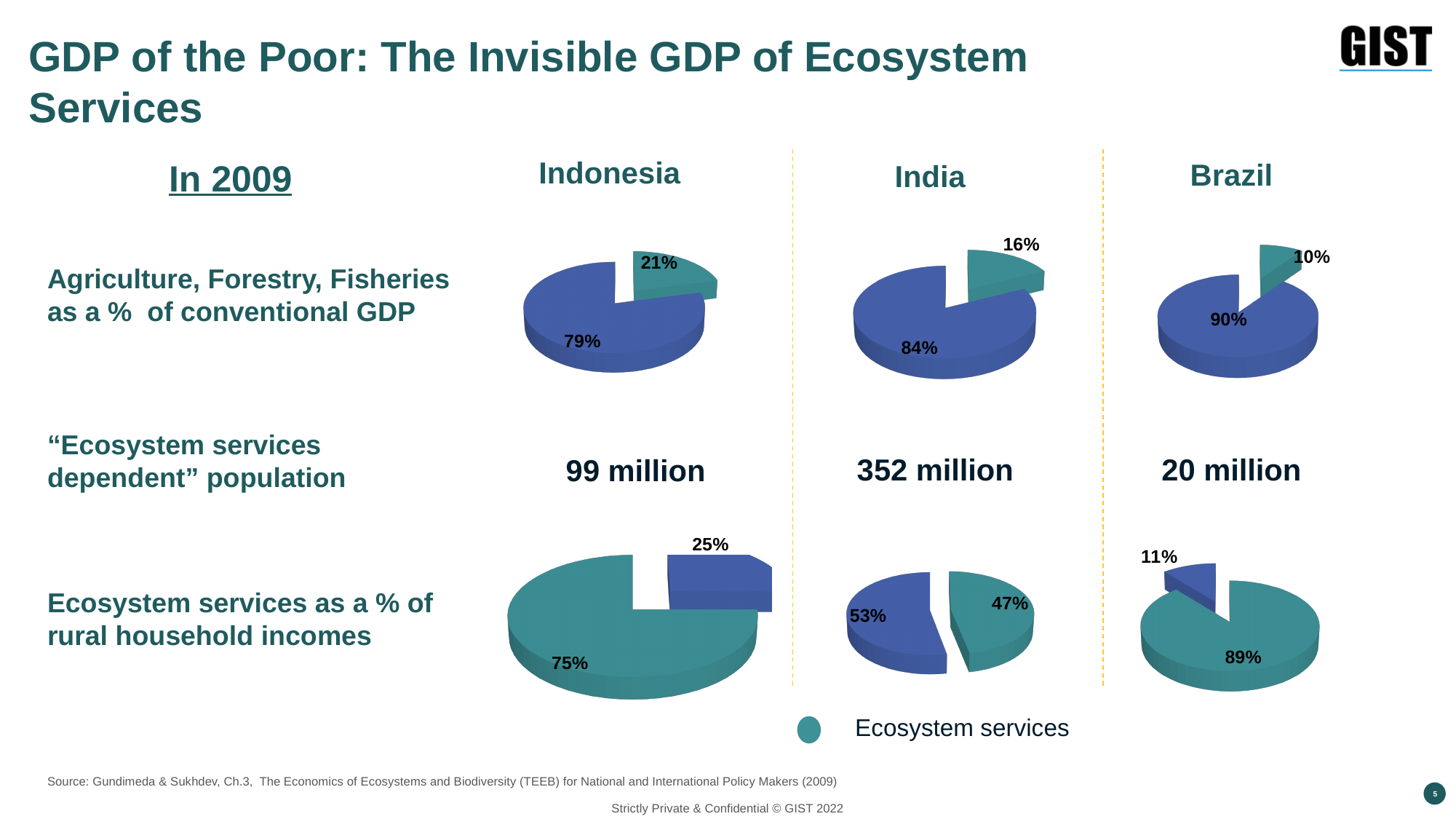

GDP of the Poor: The Invisible GDP of Ecosystem Services
Indonesia
Brazil
India

In 2009

[unsupported chart]

[unsupported chart]

[unsupported chart]

Agriculture, Forestry, Fisheries as a %  of conventional GDP
“Ecosystem services
dependent” population

   352 million
     20 million
     99 million

[unsupported chart]

[unsupported chart]

[unsupported chart]

Ecosystem services as a % of
rural household incomes

Ecosystem services

Source: Gundimeda & Sukhdev, Ch.3,  The Economics of Ecosystems and Biodiversity (TEEB) for National and International Policy Makers (2009)